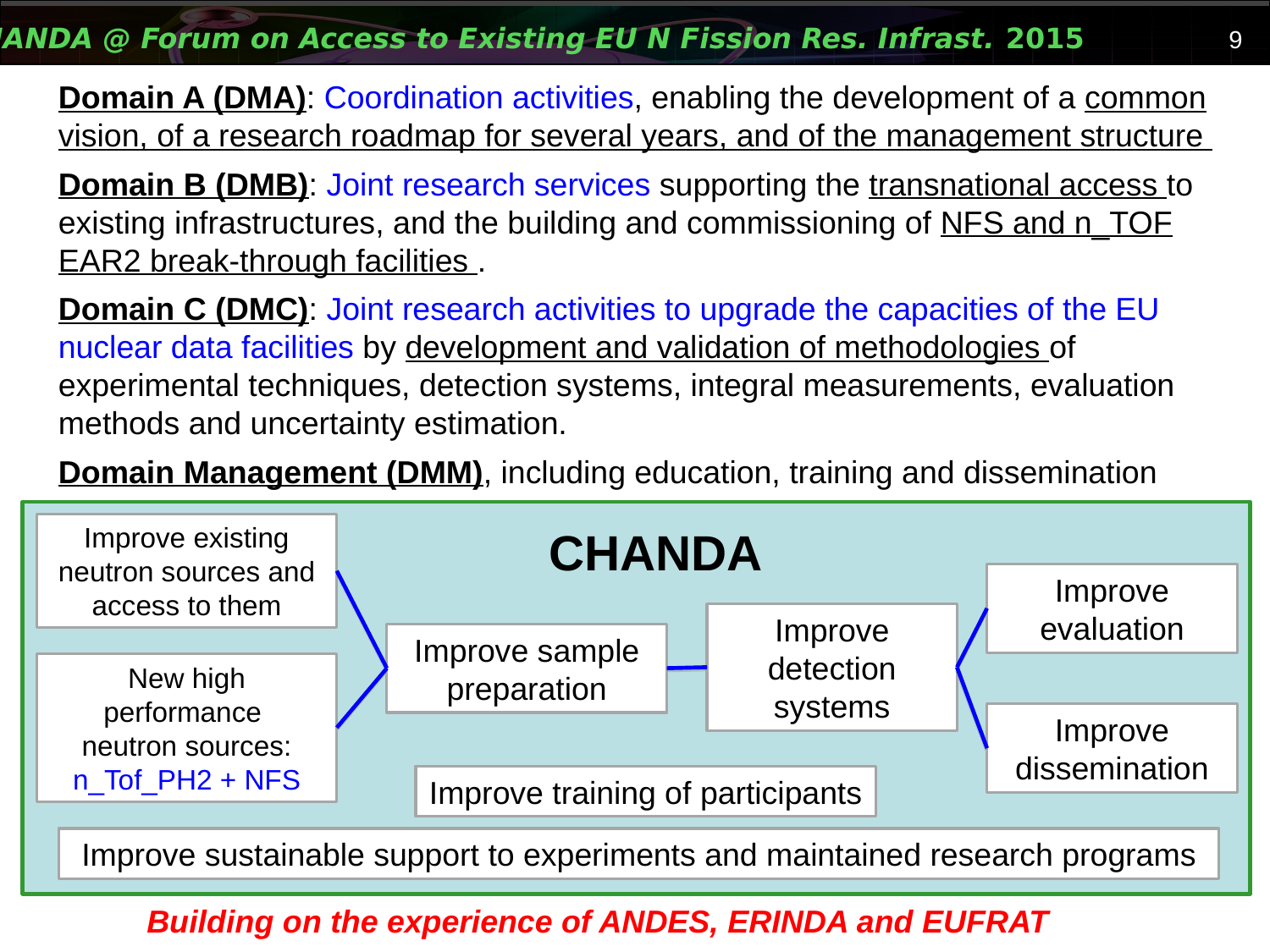

Domain A (DMA): Coordination activities, enabling the development of a common vision, of a research roadmap for several years, and of the management structure
Domain B (DMB): Joint research services supporting the transnational access to existing infrastructures, and the building and commissioning of NFS and n_TOF EAR2 break-through facilities .
Domain C (DMC): Joint research activities to upgrade the capacities of the EU nuclear data facilities by development and validation of methodologies of experimental techniques, detection systems, integral measurements, evaluation methods and uncertainty estimation.
Domain Management (DMM), including education, training and dissemination

Improve existing neutron sources and access to them
Improve evaluation
Improve detection systems
Improve sample preparation
New high performance
neutron sources:
n_Tof_PH2 + NFS
Improve dissemination
Improve training of participants
Improve sustainable support to experiments and maintained research programs
CHANDA
Building on the experience of ANDES, ERINDA and EUFRAT